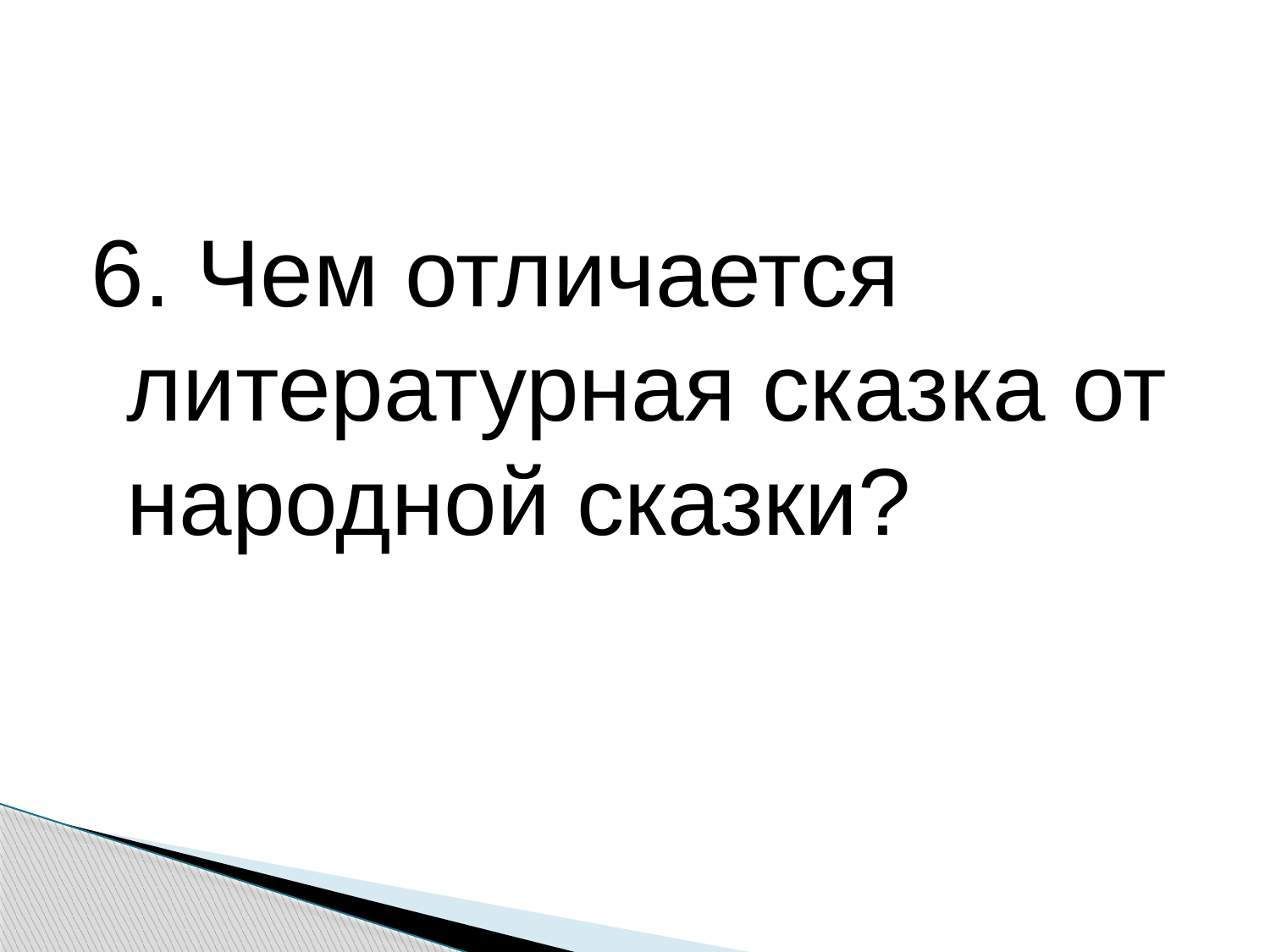

#
6. Чем отличается литературная сказка от народной сказки?